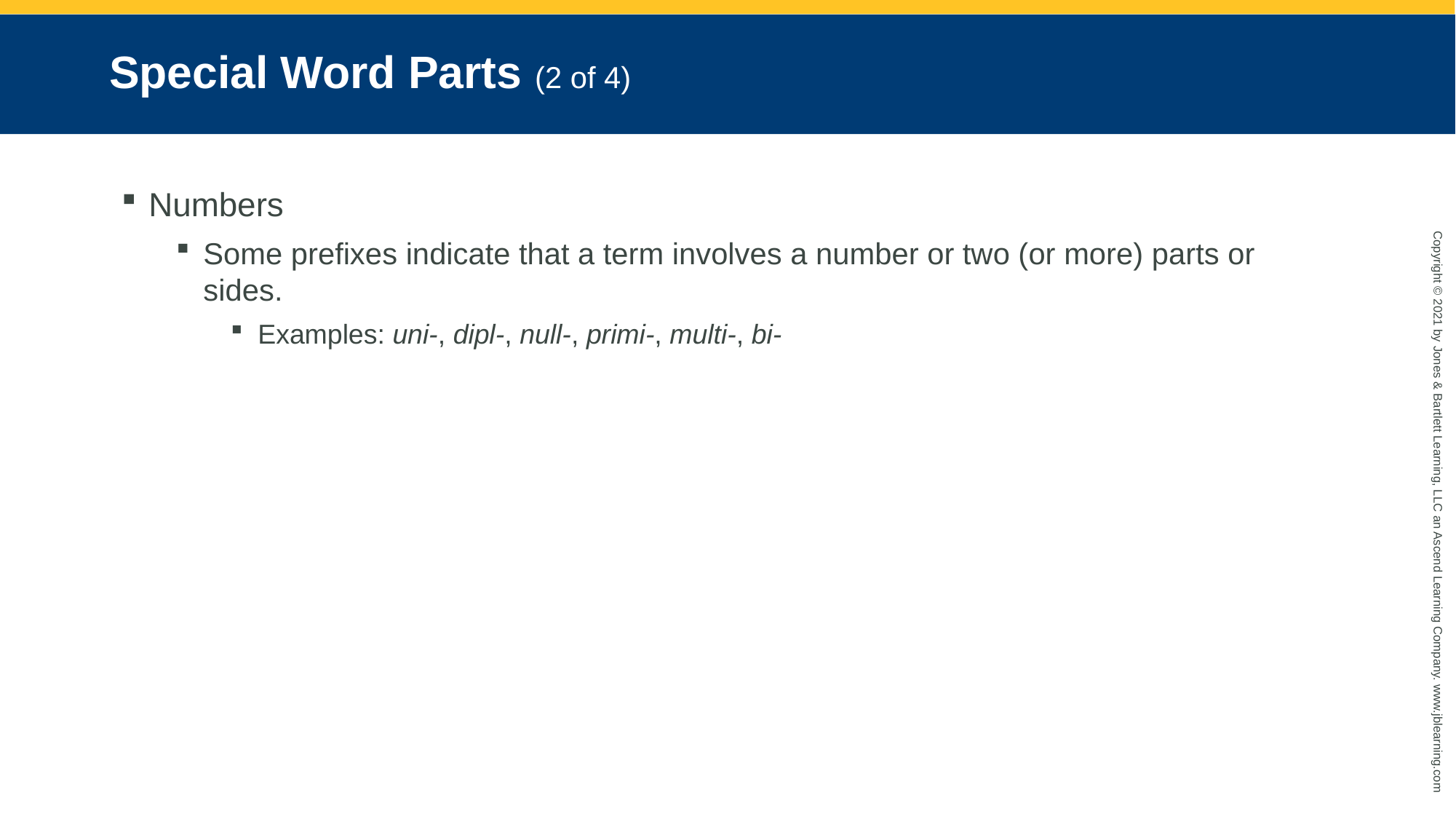

# Special Word Parts (2 of 4)
Numbers
Some prefixes indicate that a term involves a number or two (or more) parts or sides.
Examples: uni-, dipl-, null-, primi-, multi-, bi-